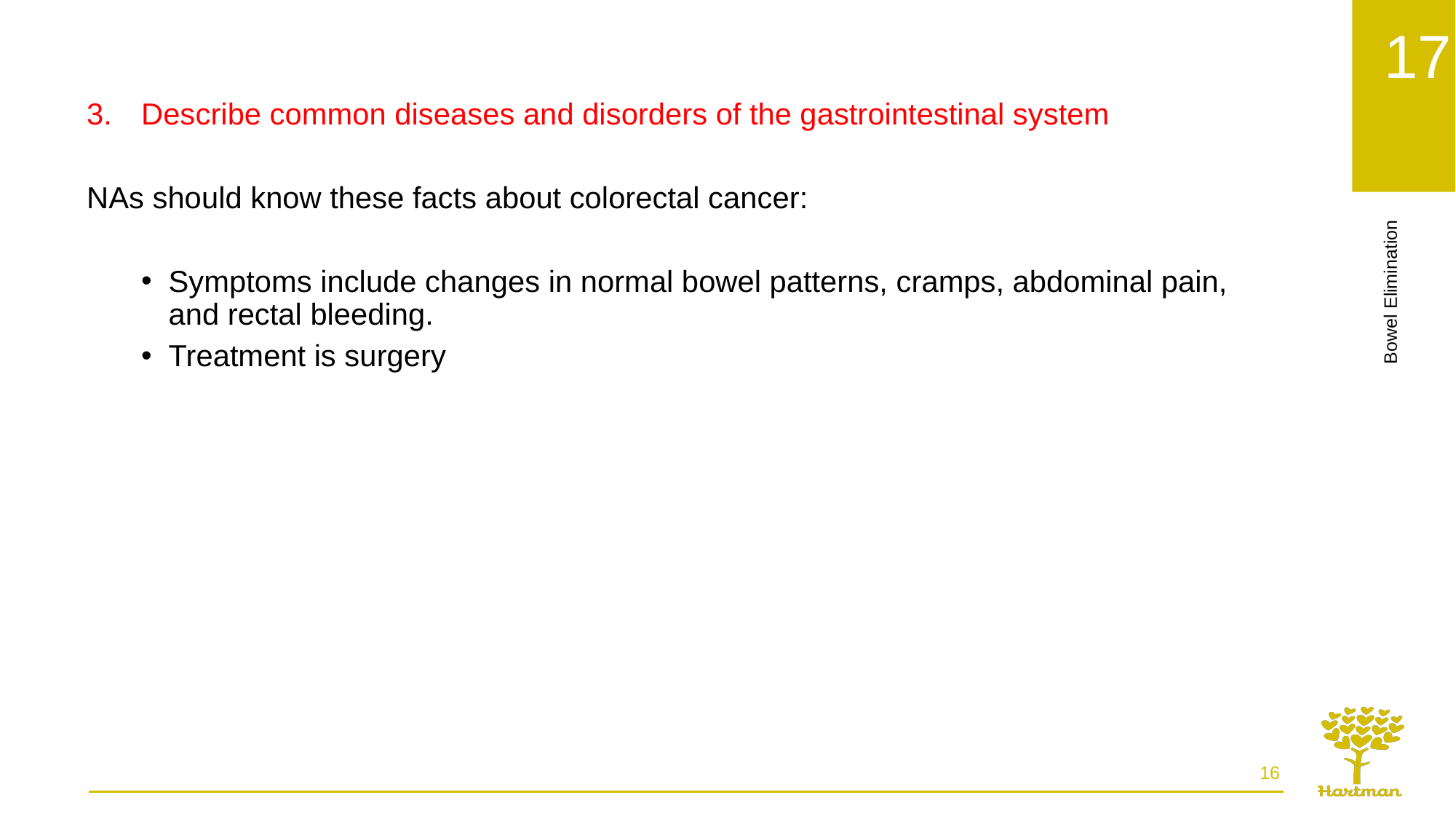

Describe common diseases and disorders of the gastrointestinal system

NAs should know these facts about colorectal cancer:

Symptoms include changes in normal bowel patterns, cramps, abdominal pain, and rectal bleeding.
Treatment is surgery

16